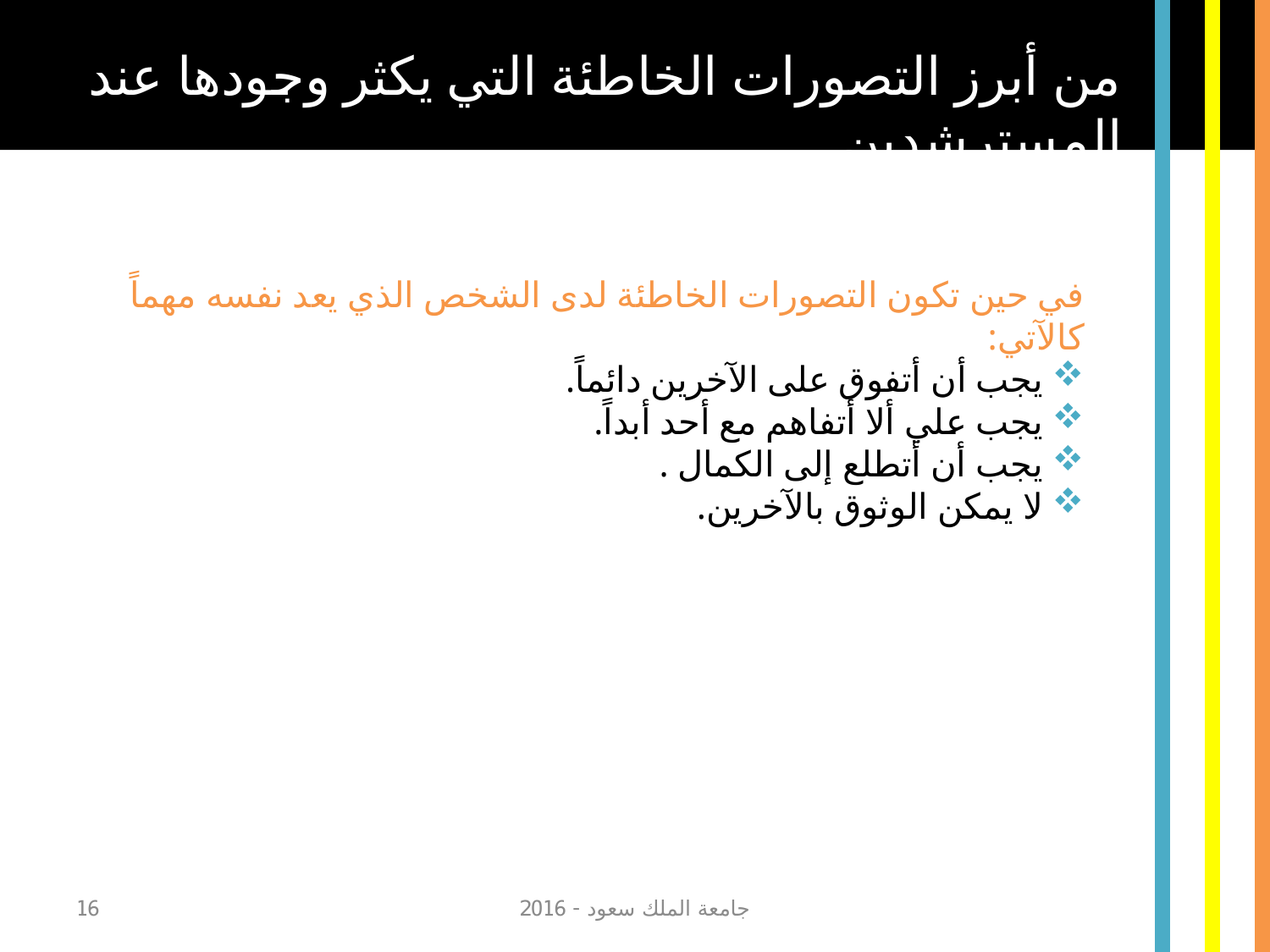

من أبرز التصورات الخاطئة التي يكثر وجودها عند المسترشدين
في حين تكون التصورات الخاطئة لدى الشخص الذي يعد نفسه مهماً كالآتي:
 يجب أن أتفوق على الآخرين دائماً.
 يجب علي ألا أتفاهم مع أحد أبداً.
 يجب أن أتطلع إلى الكمال .
 لا يمكن الوثوق بالآخرين.

16
جامعة الملك سعود - 2016